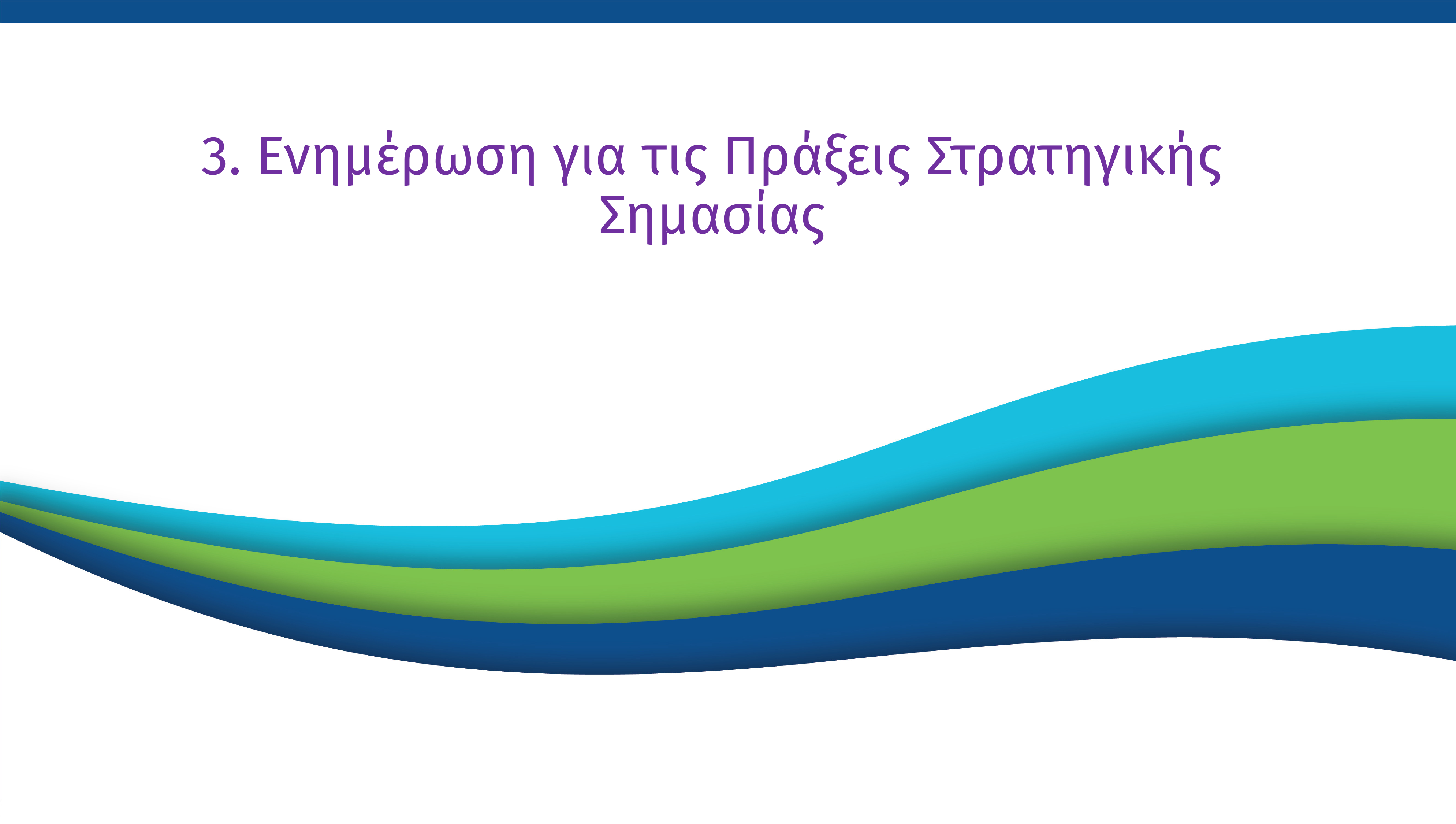

# 3. Ενημέρωση για τις Πράξεις Στρατηγικής Σημασίας